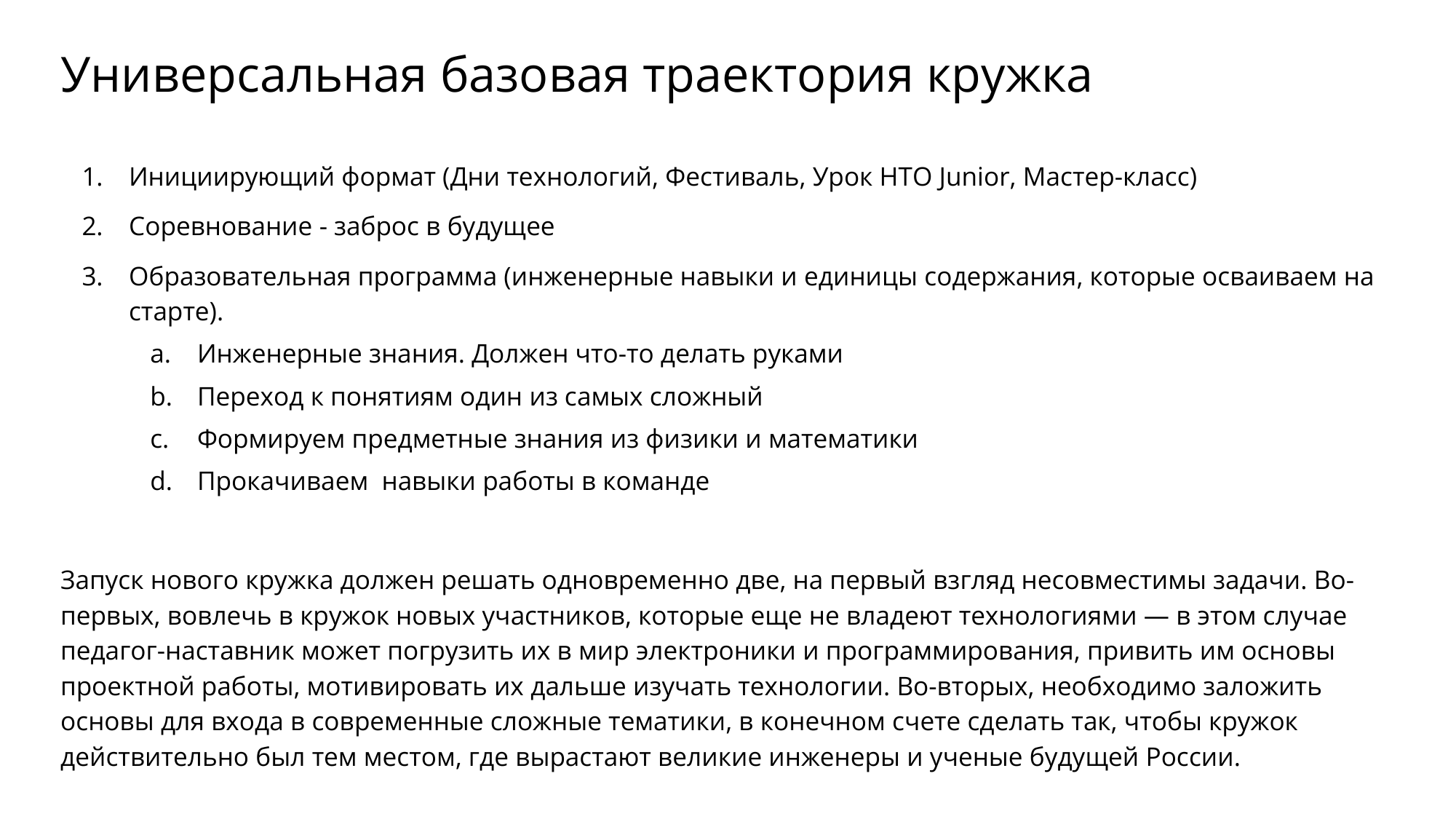

# Универсальная базовая траектория кружка

Инициирующий формат (Дни технологий, Фестиваль, Урок НТО Junior, Мастер-класс)
Соревнование - заброс в будущее
Образовательная программа (инженерные навыки и единицы содержания, которые осваиваем на старте).
Инженерные знания. Должен что-то делать руками
Переход к понятиям один из самых сложный
Формируем предметные знания из физики и математики
Прокачиваем  навыки работы в команде

Запуск нового кружка должен решать одновременно две, на первый взгляд несовместимы задачи. Во-первых, вовлечь в кружок новых участников, которые еще не владеют технологиями — в этом случае педагог-наставник может погрузить их в мир электроники и программирования, привить им основы проектной работы, мотивировать их дальше изучать технологии. Во-вторых, необходимо заложить основы для входа в современные сложные тематики, в конечном счете сделать так, чтобы кружок действительно был тем местом, где вырастают великие инженеры и ученые будущей России.